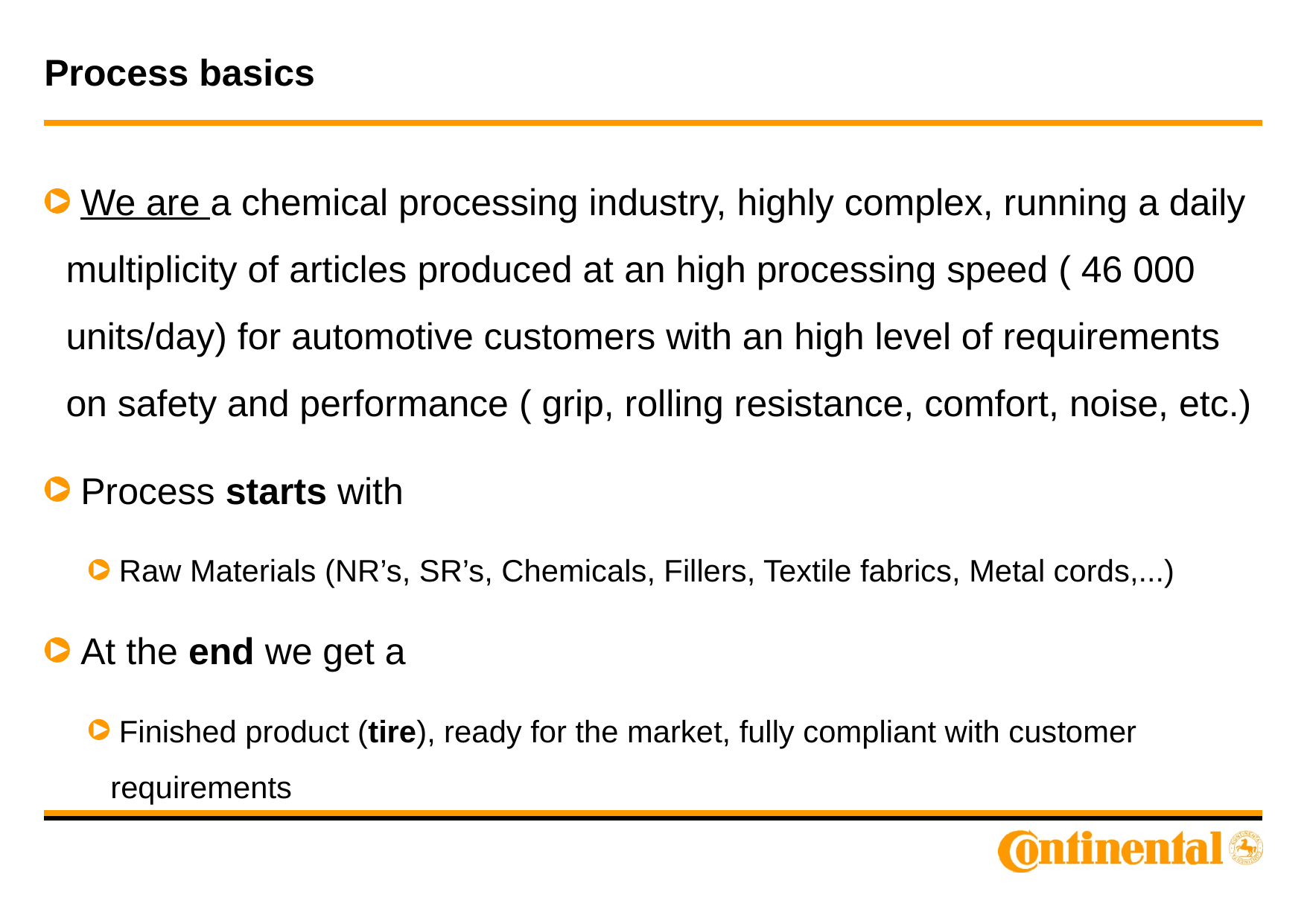

# Process basics
 We are a chemical processing industry, highly complex, running a daily multiplicity of articles produced at an high processing speed ( 46 000 units/day) for automotive customers with an high level of requirements on safety and performance ( grip, rolling resistance, comfort, noise, etc.)
 Process starts with
 Raw Materials (NR’s, SR’s, Chemicals, Fillers, Textile fabrics, Metal cords,...)
 At the end we get a
 Finished product (tire), ready for the market, fully compliant with customer requirements